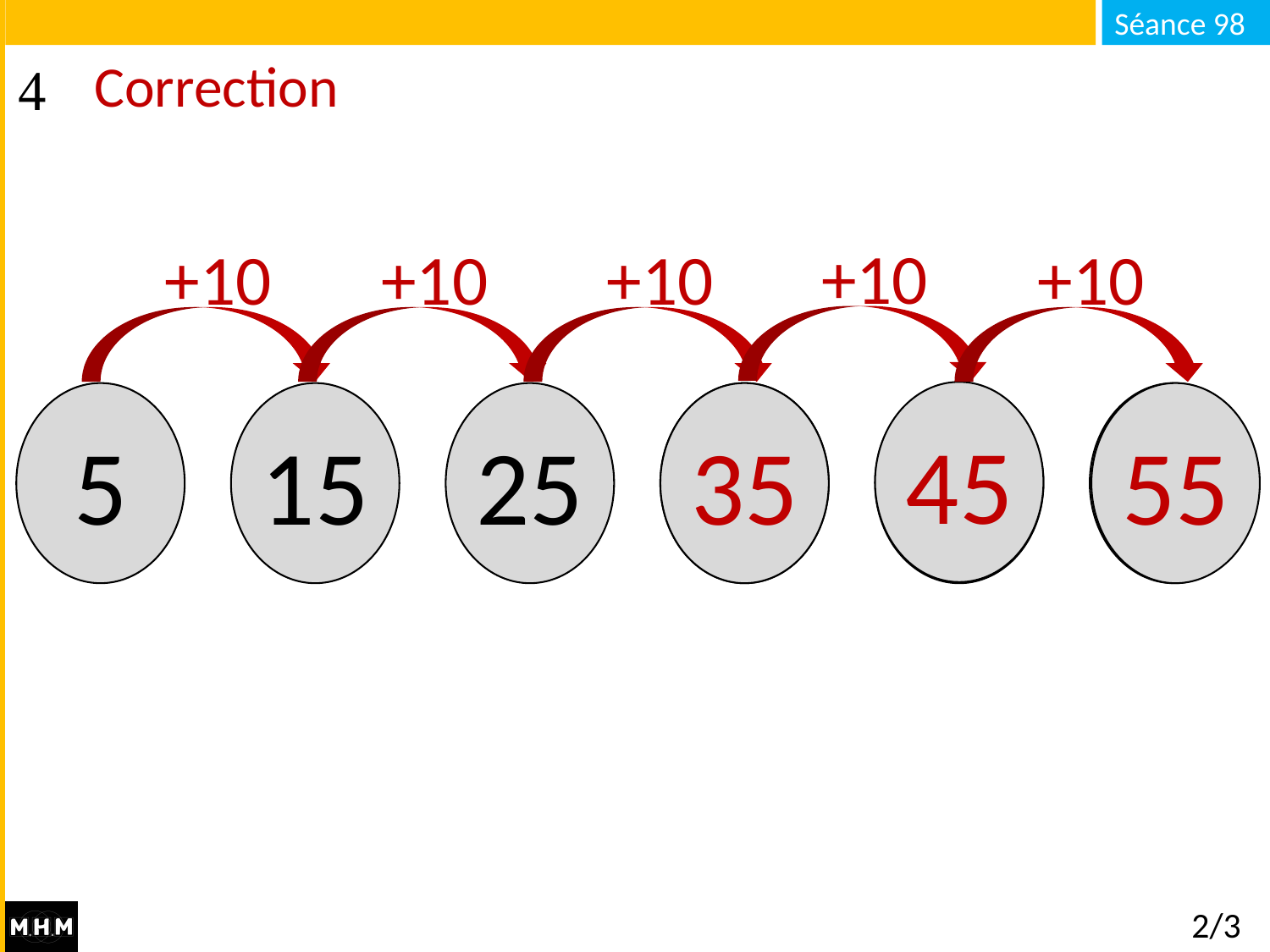

# Correction
+10

+10

+10

+10

+10

45
5
15
25
…
35
…
…
55
2/3